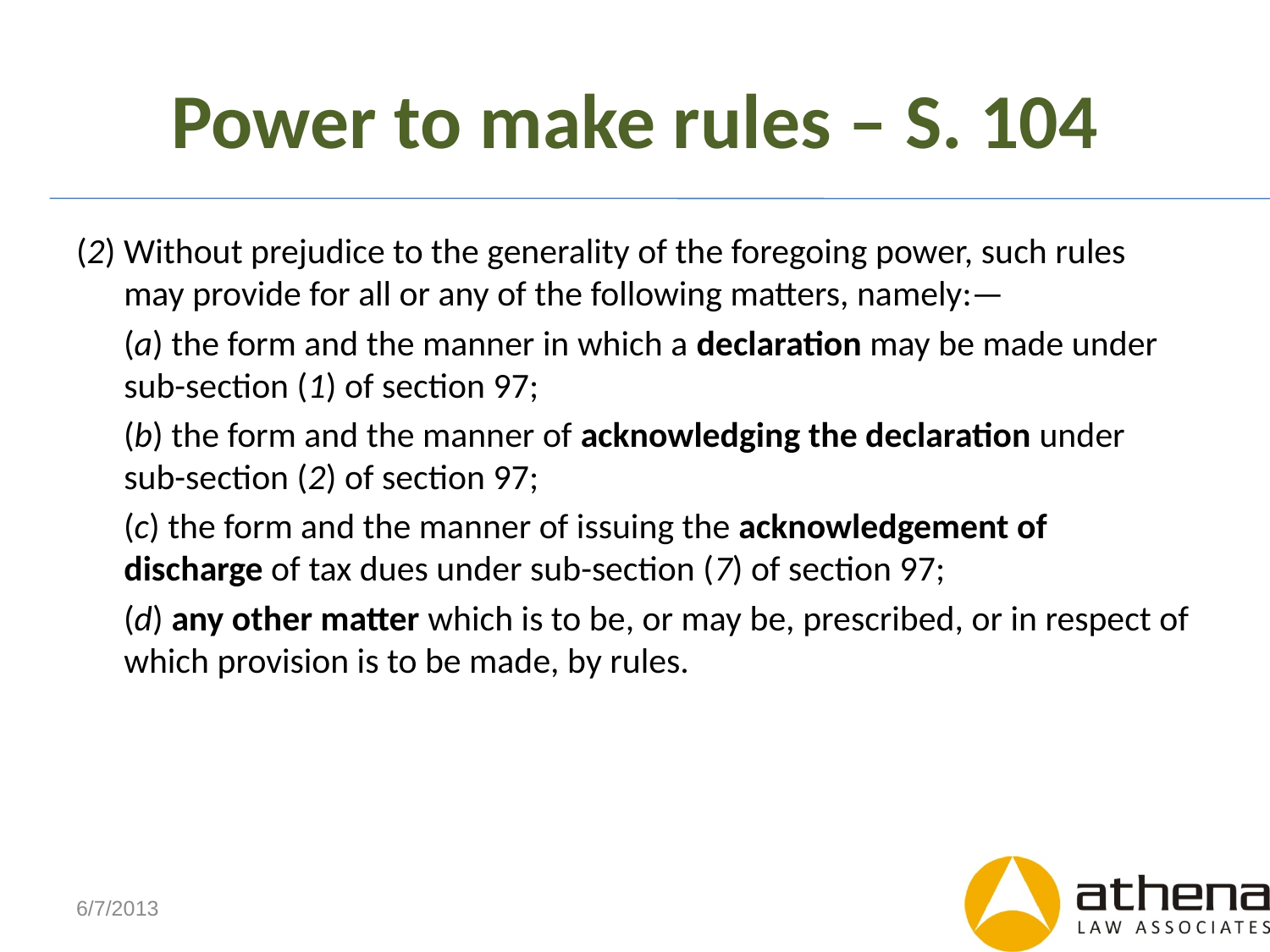

# Power to make rules – S. 104
(2) Without prejudice to the generality of the foregoing power, such rules may provide for all or any of the following matters, namely:—
(a) the form and the manner in which a declaration may be made under sub-section (1) of section 97;
(b) the form and the manner of acknowledging the declaration under sub-section (2) of section 97;
(c) the form and the manner of issuing the acknowledgement of discharge of tax dues under sub-section (7) of section 97;
(d) any other matter which is to be, or may be, prescribed, or in respect of which provision is to be made, by rules.

6/7/2013